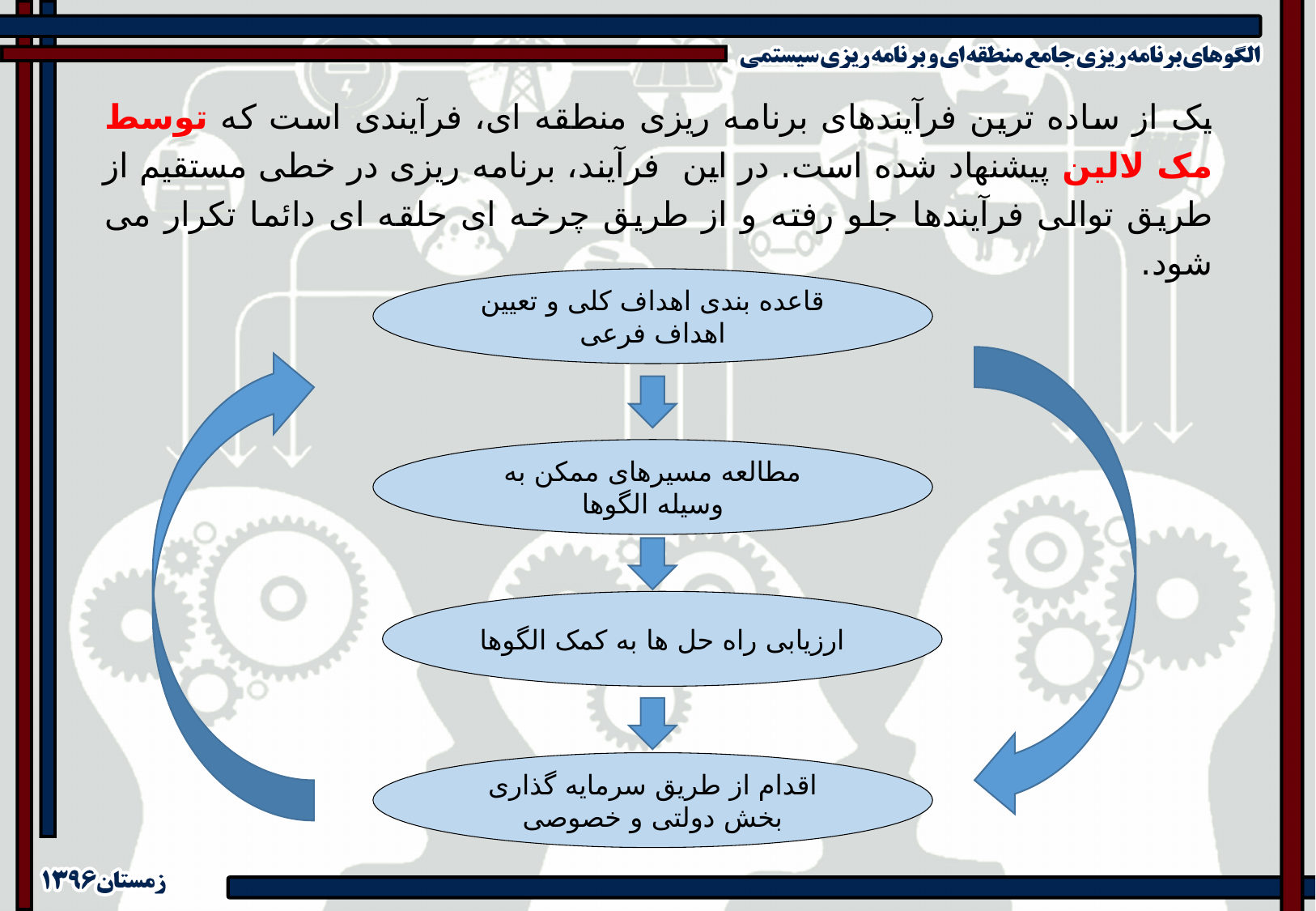

یک از ساده ترین فرآیندهای برنامه ریزی منطقه ای، فرآیندی است که توسط مک لالین پیشنهاد شده است. در این  فرآیند، برنامه ریزی در خطی مستقیم از طریق توالی فرآیندها جلو رفته و از طریق چرخه ای حلقه ای دائما تکرار می شود.

قاعده بندی اهداف کلی و تعیین اهداف فرعی
مطالعه مسیرهای ممکن به وسیله الگوها
ارزیابی راه حل ها به کمک الگوها
اقدام از طریق سرمایه گذاری بخش دولتی و خصوصی